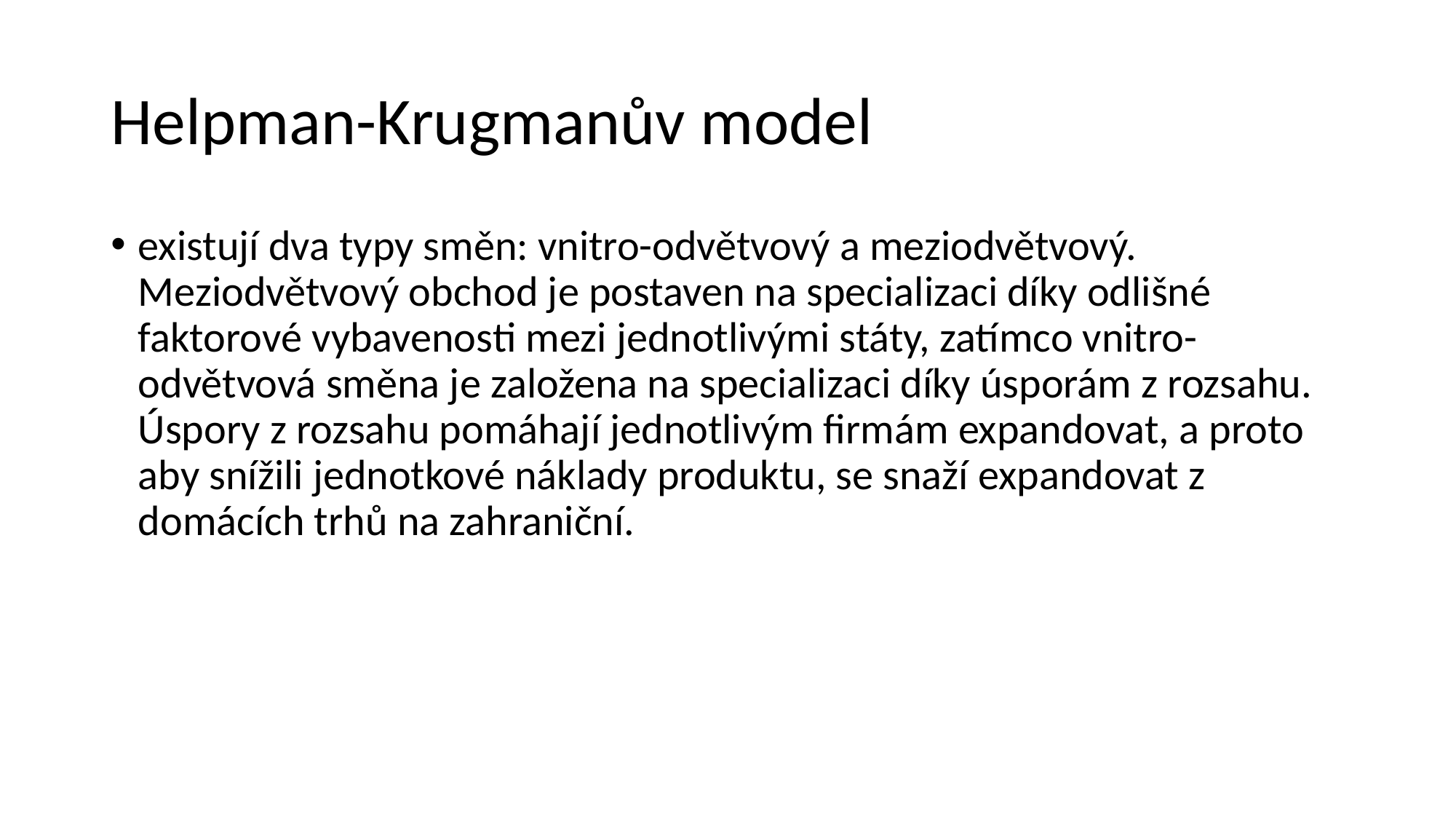

# Helpman-Krugmanův model
existují dva typy směn: vnitro-odvětvový a meziodvětvový. Meziodvětvový obchod je postaven na specializaci díky odlišné faktorové vybavenosti mezi jednotlivými státy, zatímco vnitro-odvětvová směna je založena na specializaci díky úsporám z rozsahu. Úspory z rozsahu pomáhají jednotlivým firmám expandovat, a proto aby snížili jednotkové náklady produktu, se snaží expandovat z domácích trhů na zahraniční.